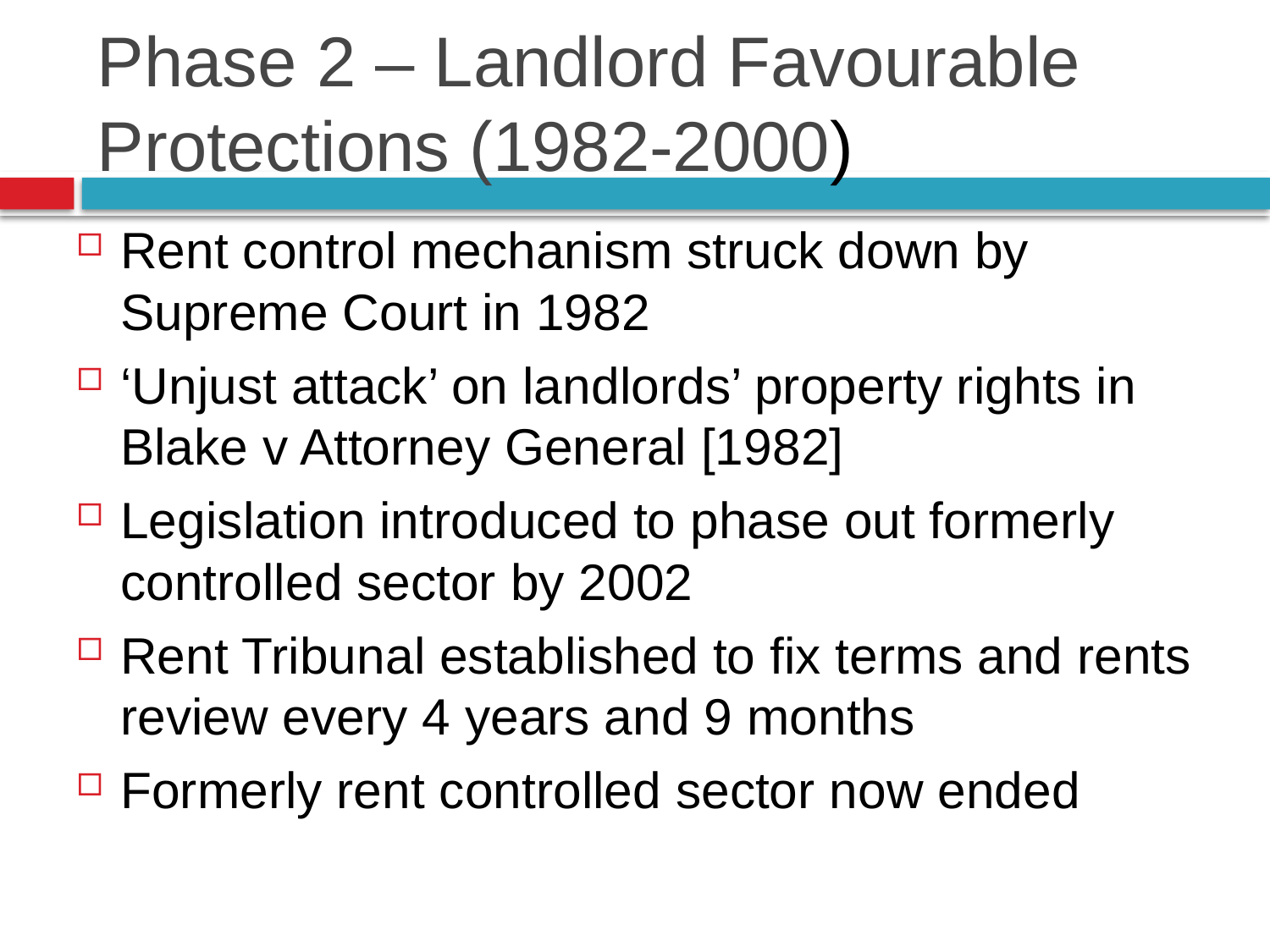

# Phase 2 – Landlord Favourable Protections (1982-2000)
Rent control mechanism struck down by Supreme Court in 1982
‘Unjust attack’ on landlords’ property rights in Blake v Attorney General [1982]
Legislation introduced to phase out formerly controlled sector by 2002
Rent Tribunal established to fix terms and rents review every 4 years and 9 months
Formerly rent controlled sector now ended